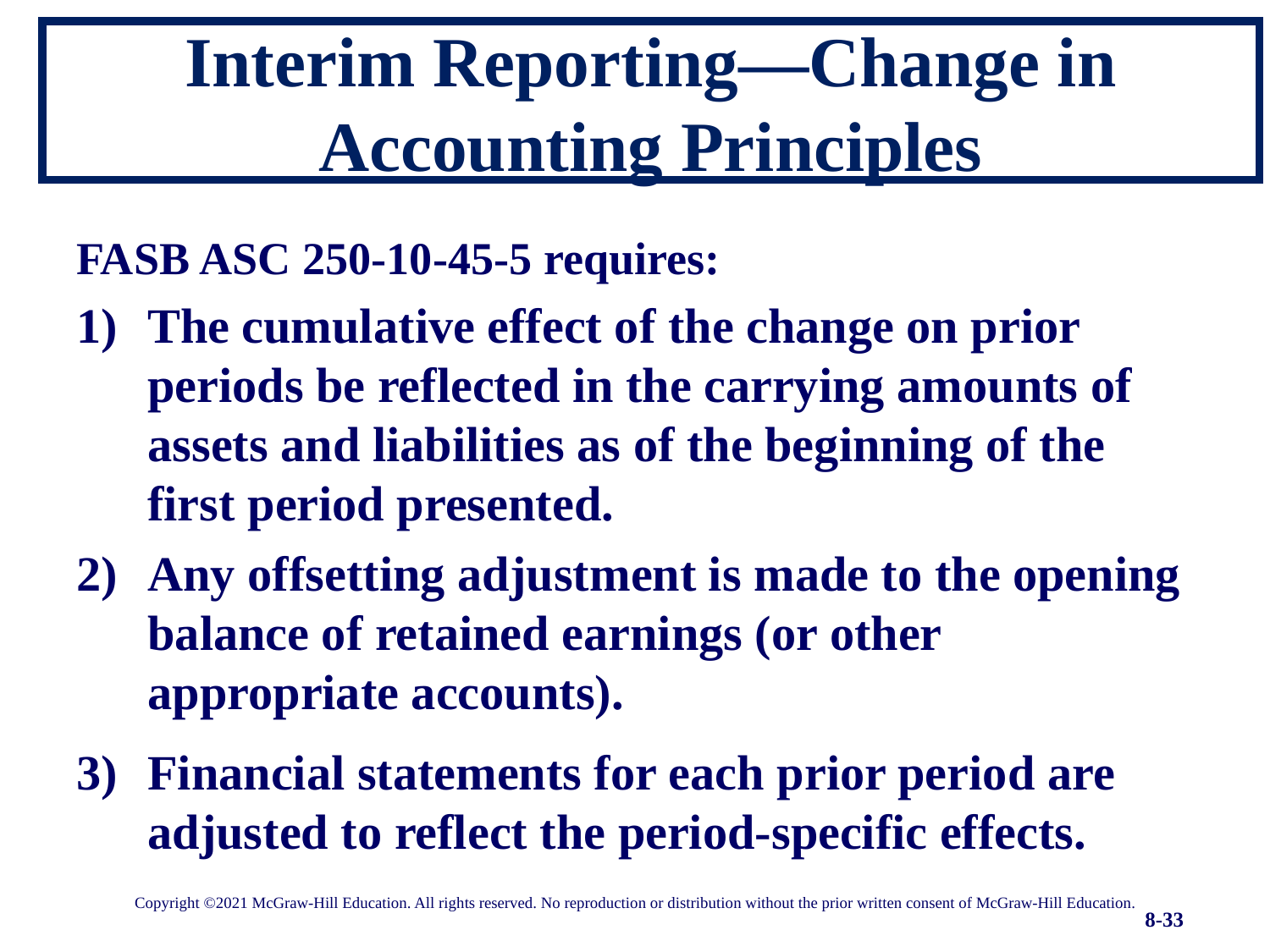

# Interim Reporting—Change in Accounting Principles
FASB ASC 250-10-45-5 requires:
The cumulative effect of the change on prior periods be reflected in the carrying amounts of assets and liabilities as of the beginning of the first period presented.
Any offsetting adjustment is made to the opening balance of retained earnings (or other appropriate accounts).
Financial statements for each prior period are adjusted to reflect the period-specific effects.

Copyright ©2021 McGraw-Hill Education. All rights reserved. No reproduction or distribution without the prior written consent of McGraw-Hill Education.